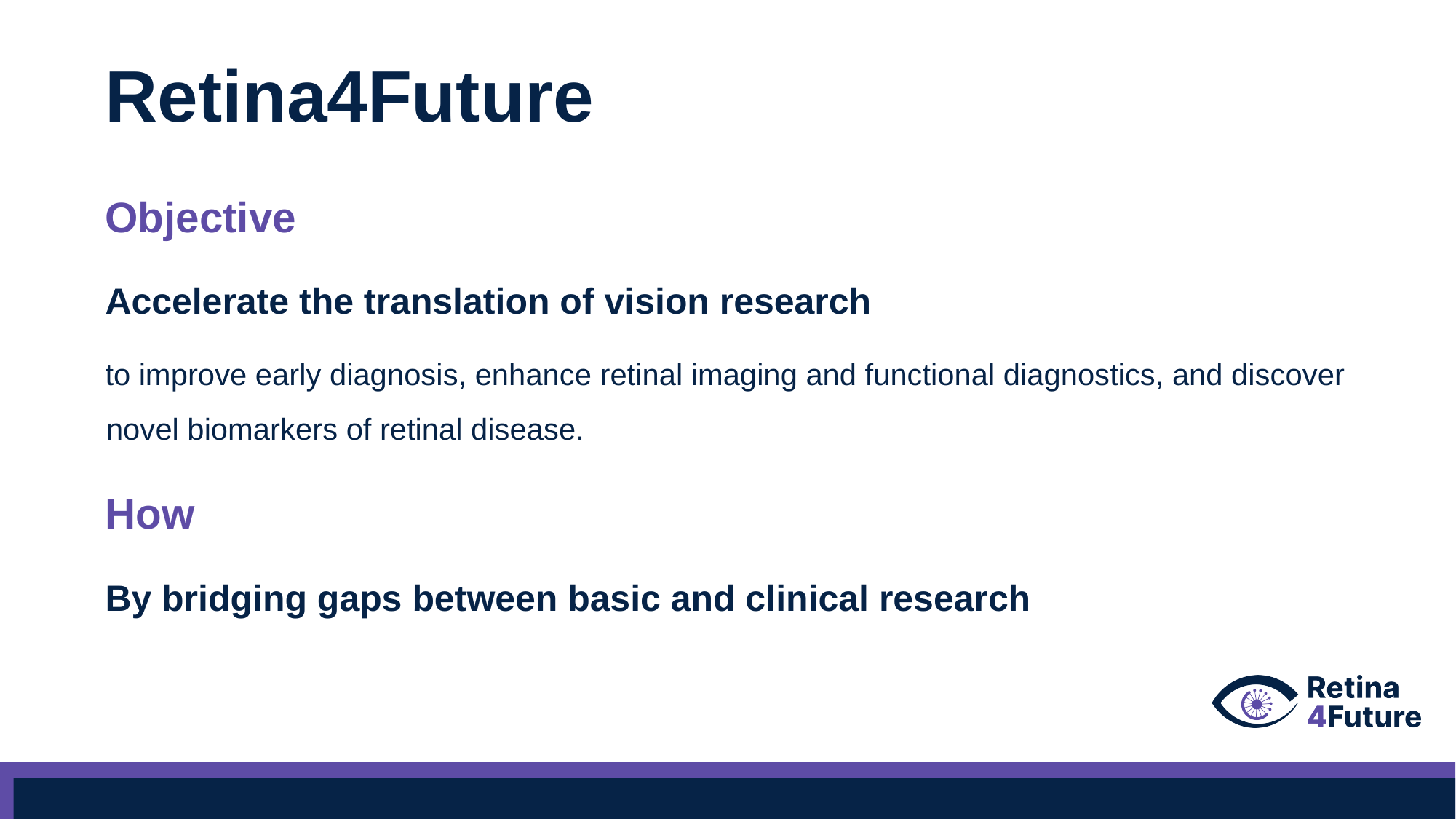

Retina4Future
Objective
Accelerate the translation of vision research
to improve early diagnosis, enhance retinal imaging and functional diagnostics, and discover novel biomarkers of retinal disease.
How
By bridging gaps between basic and clinical research